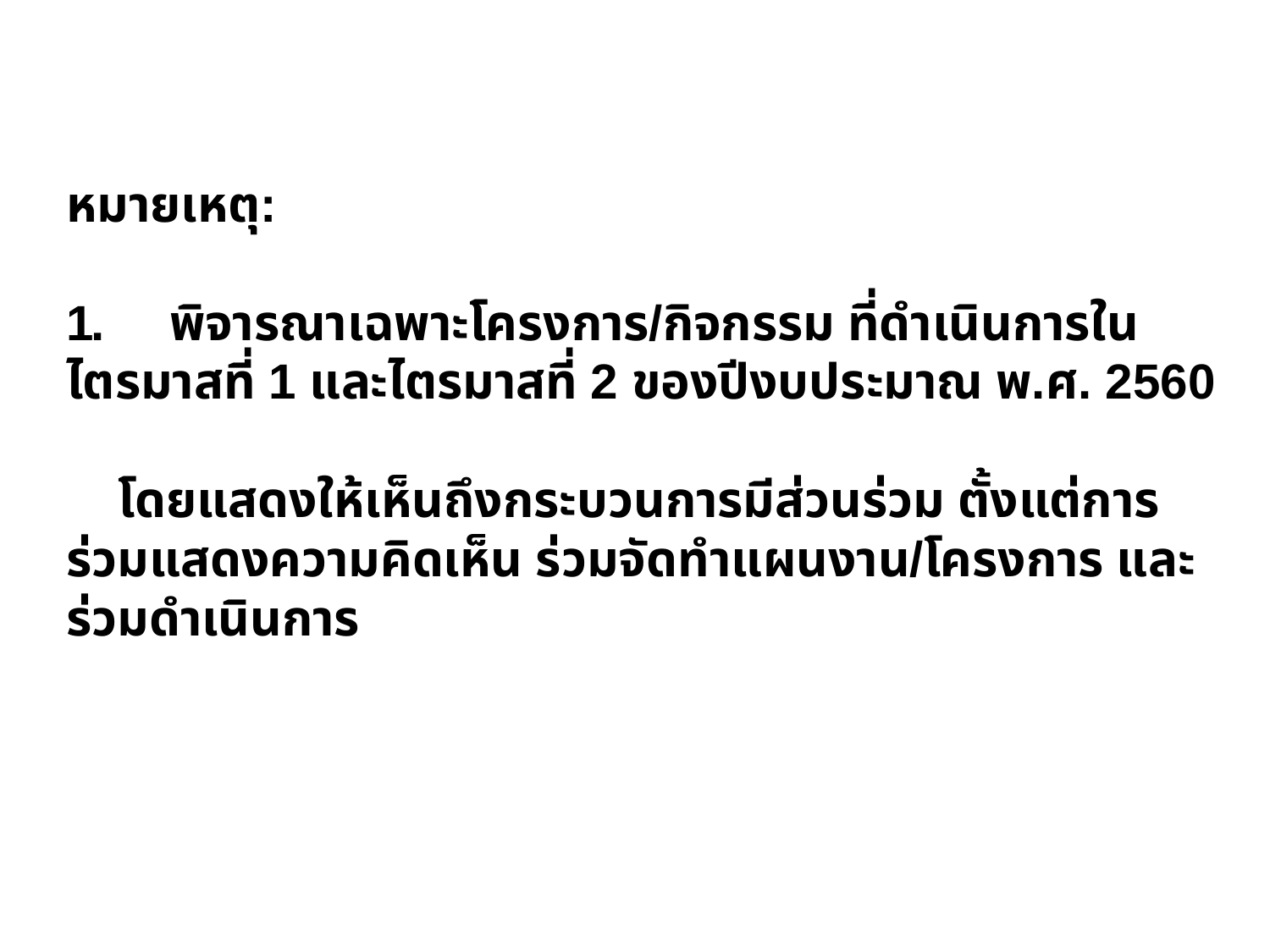

หมายเหตุ:

พิจารณาเฉพาะโครงการ/กิจกรรม ที่ดำเนินการใน
ไตรมาสที่ 1 และไตรมาสที่ 2 ของปีงบประมาณ พ.ศ. 2560

    โดยแสดงให้เห็นถึงกระบวนการมีส่วนร่วม ตั้งแต่การร่วมแสดงความคิดเห็น ร่วมจัดทำแผนงาน/โครงการ และร่วมดำเนินการ